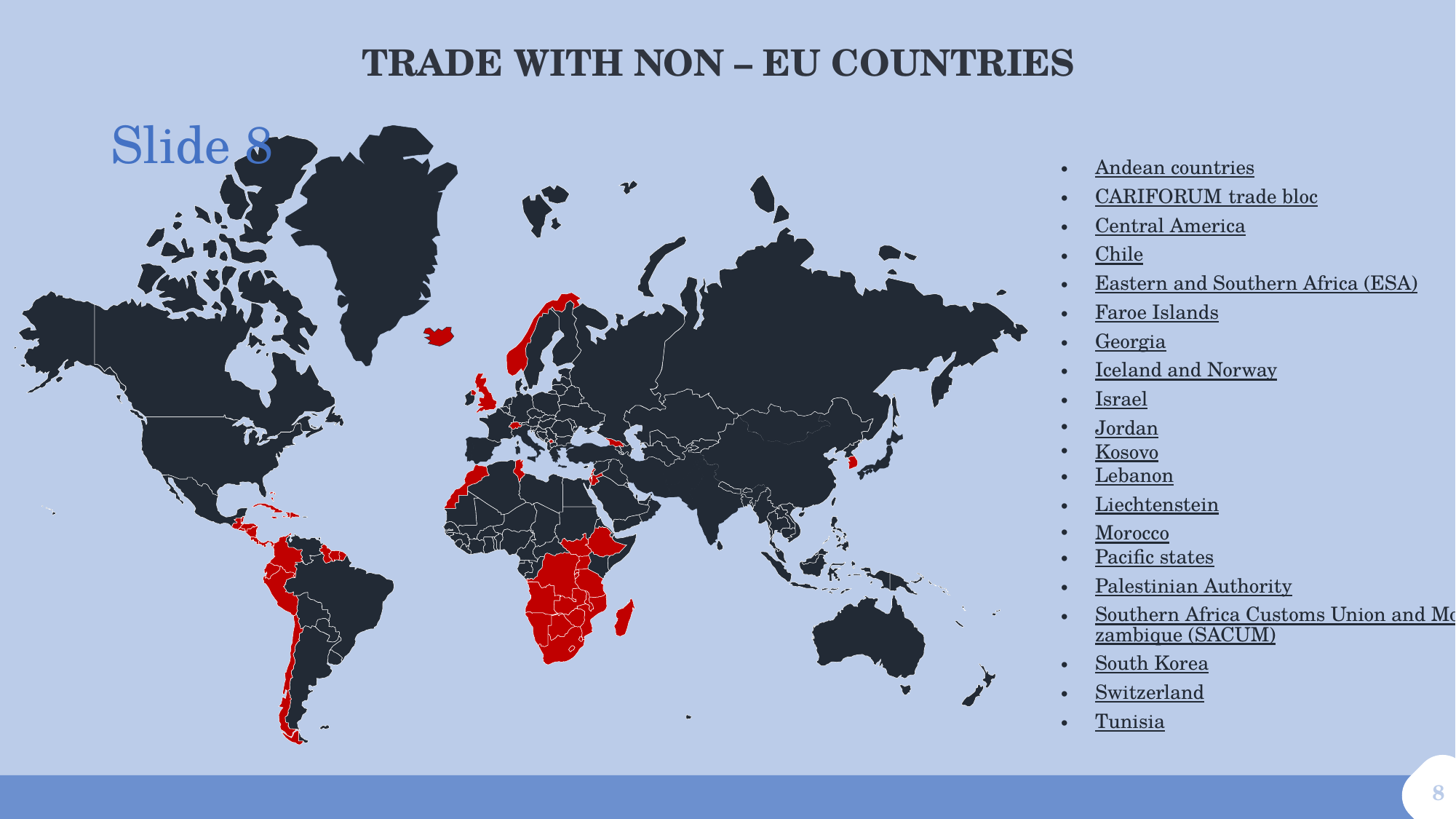

TRADE WITH NON – EU COUNTRIES
# Slide 8

Andean countries
CARIFORUM trade bloc
Central America
Chile
Eastern and Southern Africa (ESA)
Faroe Islands
Georgia
Iceland and Norway
Israel
Jordan
Kosovo
Lebanon
Liechtenstein
Morocco
Pacific states
Palestinian Authority
Southern Africa Customs Union and Mozambique (SACUM)
South Korea
Switzerland
Tunisia

8